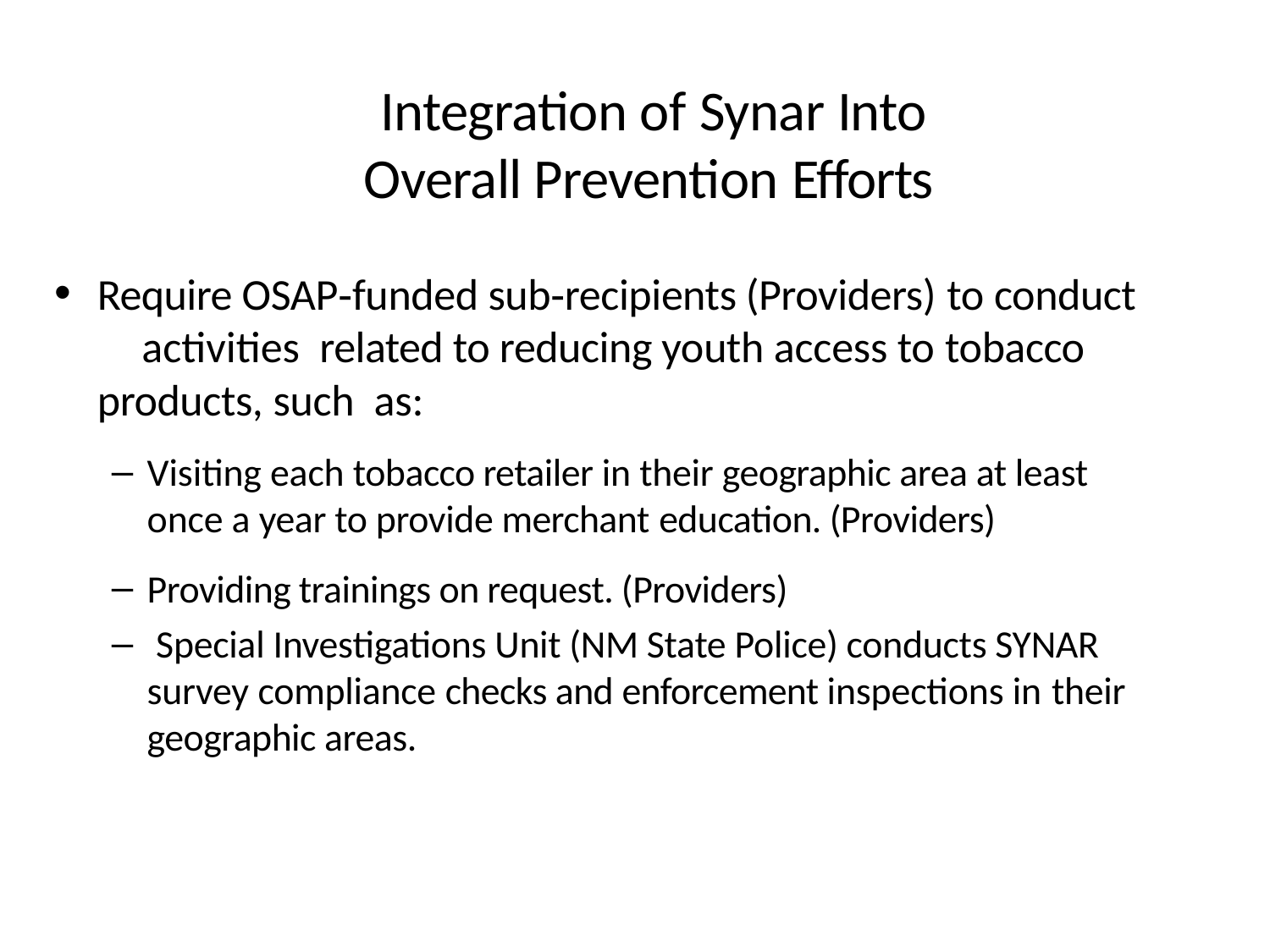

# Integration of Synar Into  Overall Prevention Efforts
Require OSAP‐funded sub‐recipients (Providers) to conduct	activities  related to reducing youth access to tobacco	products, such  as:
Visiting each tobacco retailer in their geographic area at least  once a year to provide merchant education. (Providers)
Providing trainings on request. (Providers)
 Special Investigations Unit (NM State Police) conducts SYNAR survey compliance checks and enforcement inspections in their geographic areas.
34